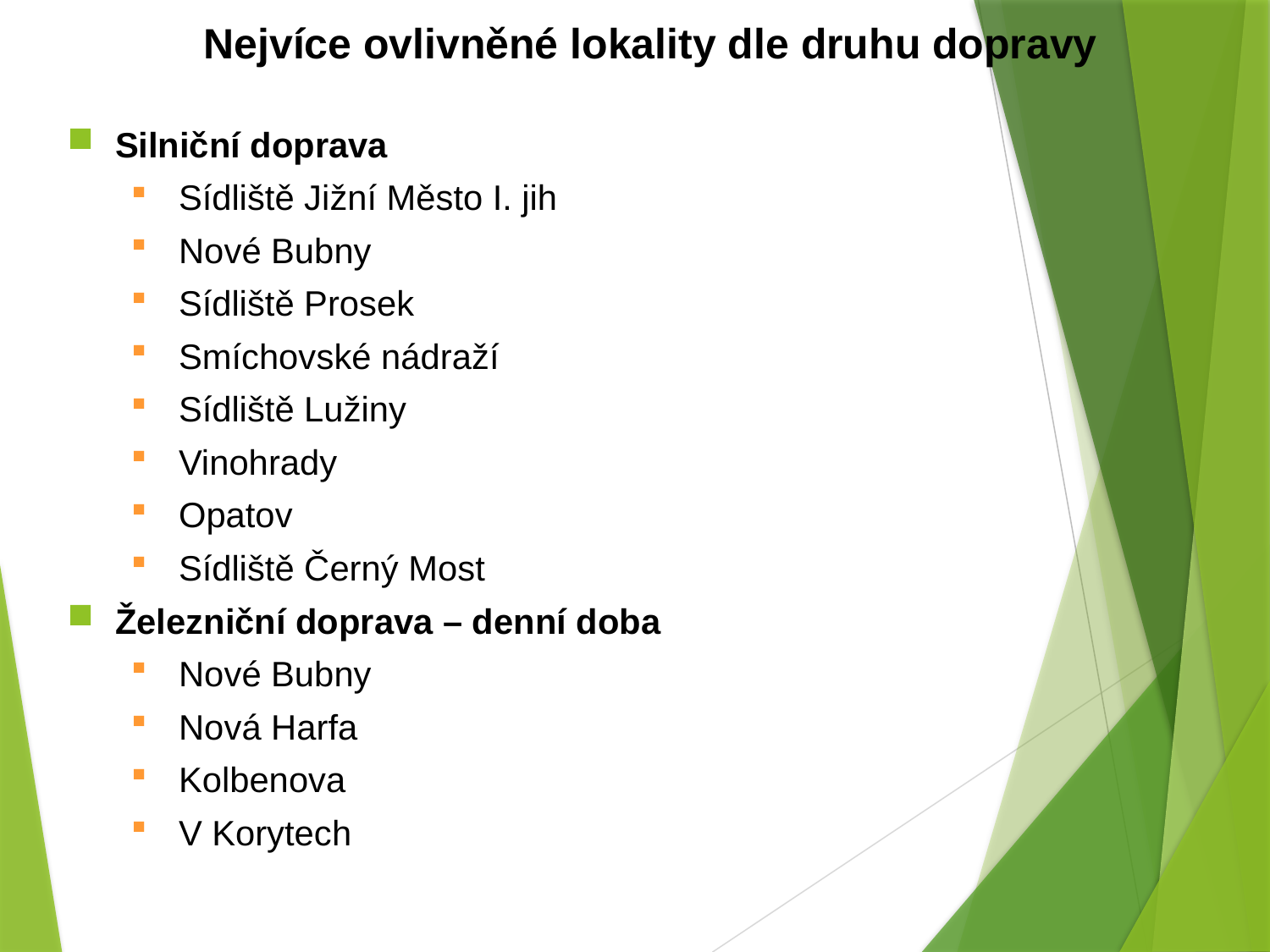

# Nejvíce ovlivněné lokality dle druhu dopravy
Silniční doprava
Sídliště Jižní Město I. jih
Nové Bubny
Sídliště Prosek
Smíchovské nádraží
Sídliště Lužiny
Vinohrady
Opatov
Sídliště Černý Most
Železniční doprava – denní doba
Nové Bubny
Nová Harfa
Kolbenova
V Korytech